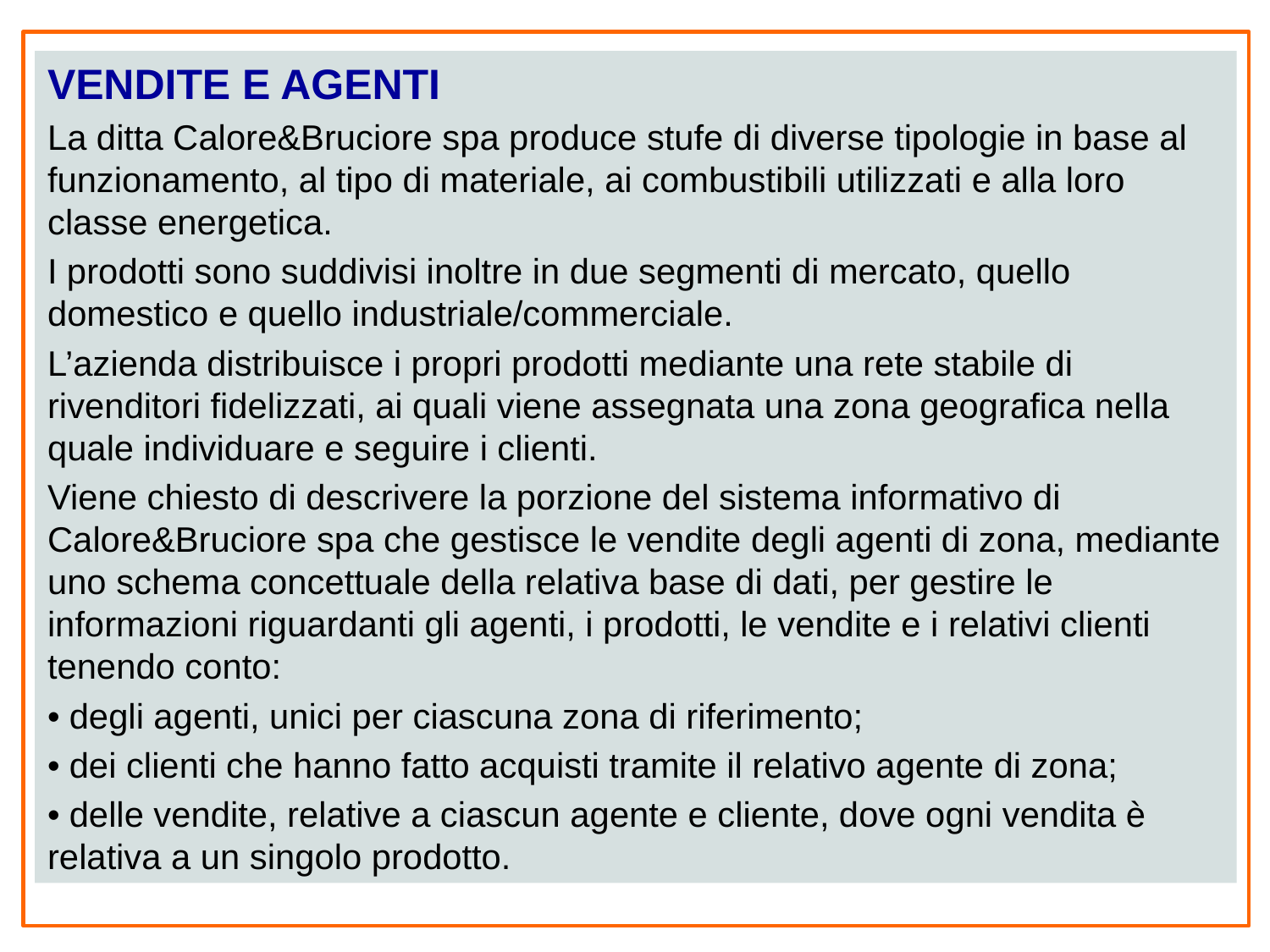

VENDITE E AGENTI
La ditta Calore&Bruciore spa produce stufe di diverse tipologie in base al funzionamento, al tipo di materiale, ai combustibili utilizzati e alla loro classe energetica.
I prodotti sono suddivisi inoltre in due segmenti di mercato, quello domestico e quello industriale/commerciale.
L’azienda distribuisce i propri prodotti mediante una rete stabile di rivenditori fidelizzati, ai quali viene assegnata una zona geografica nella quale individuare e seguire i clienti.
Viene chiesto di descrivere la porzione del sistema informativo di Calore&Bruciore spa che gestisce le vendite degli agenti di zona, mediante uno schema concettuale della relativa base di dati, per gestire le informazioni riguardanti gli agenti, i prodotti, le vendite e i relativi clienti tenendo conto:
• degli agenti, unici per ciascuna zona di riferimento;
• dei clienti che hanno fatto acquisti tramite il relativo agente di zona;
• delle vendite, relative a ciascun agente e cliente, dove ogni vendita è relativa a un singolo prodotto.
# Un editor on-line